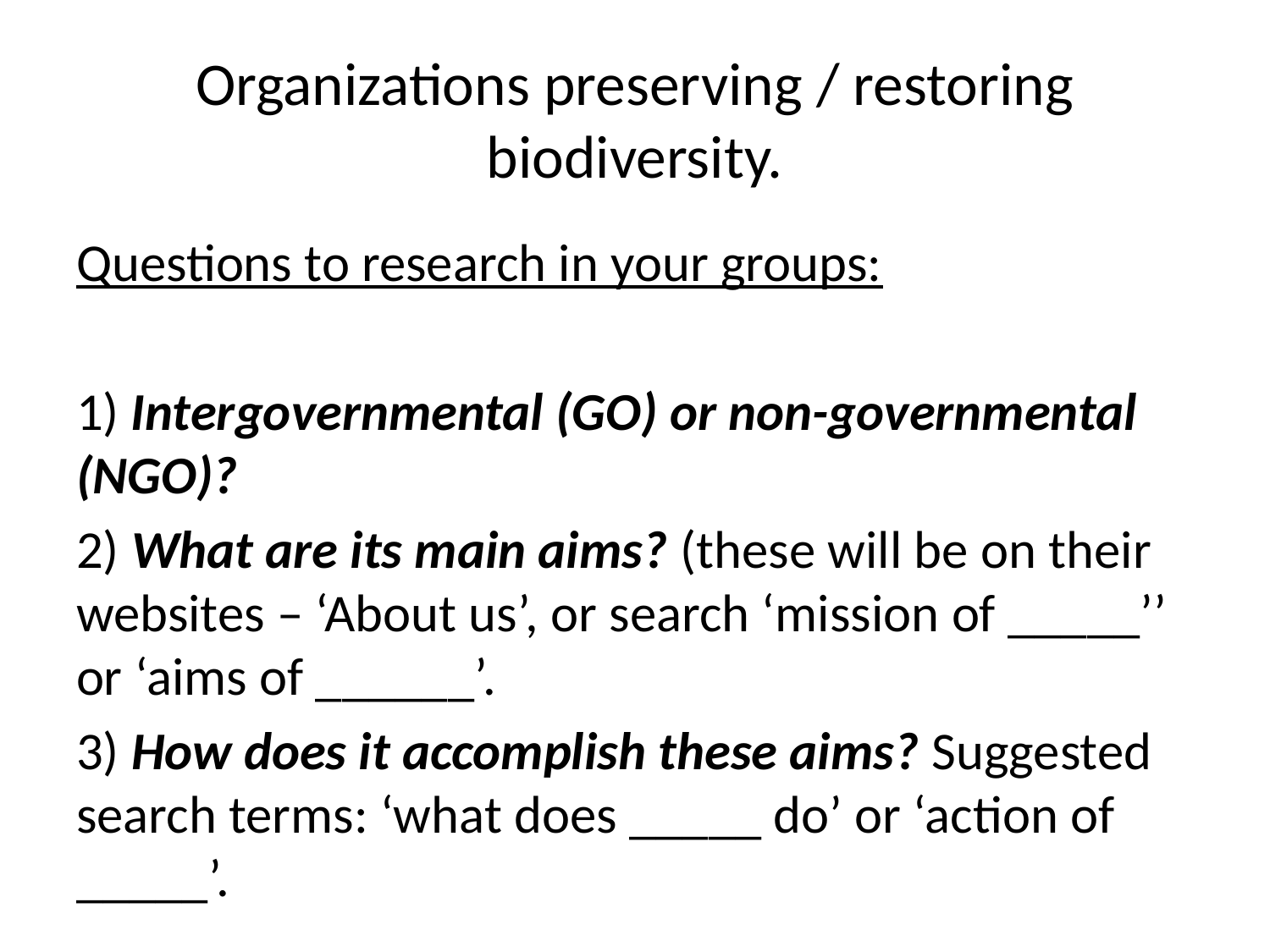

# Organizations preserving / restoring biodiversity.
Questions to research in your groups:

1) Intergovernmental (GO) or non-governmental (NGO)?
2) What are its main aims? (these will be on their websites – ‘About us’, or search ‘mission of _____’’ or ‘aims of ______’.
3) How does it accomplish these aims? Suggested search terms: ‘what does _____ do’ or ‘action of _____’.